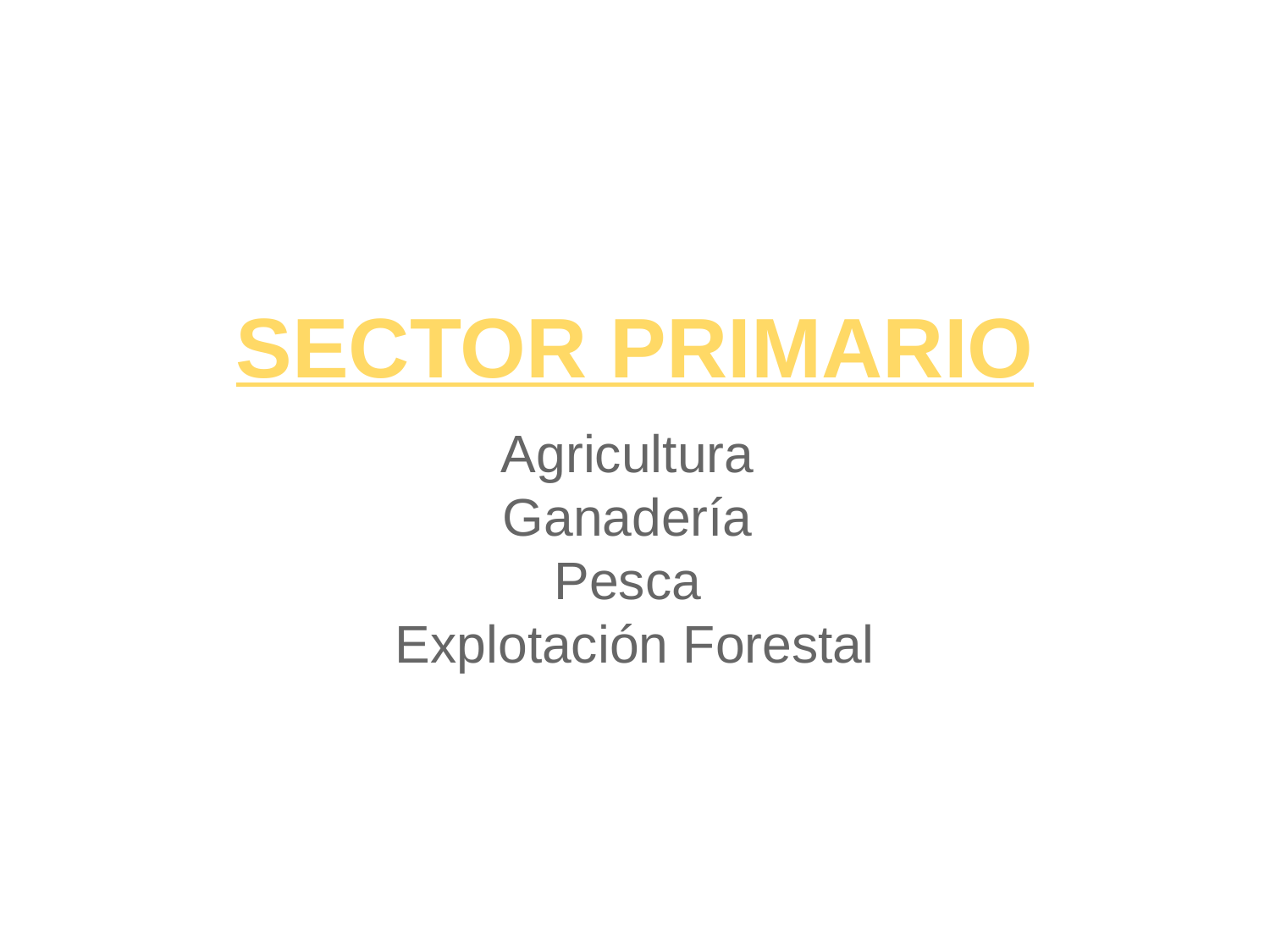

# SECTOR PRIMARIO
Agricultura
Ganadería
Pesca
Explotación Forestal